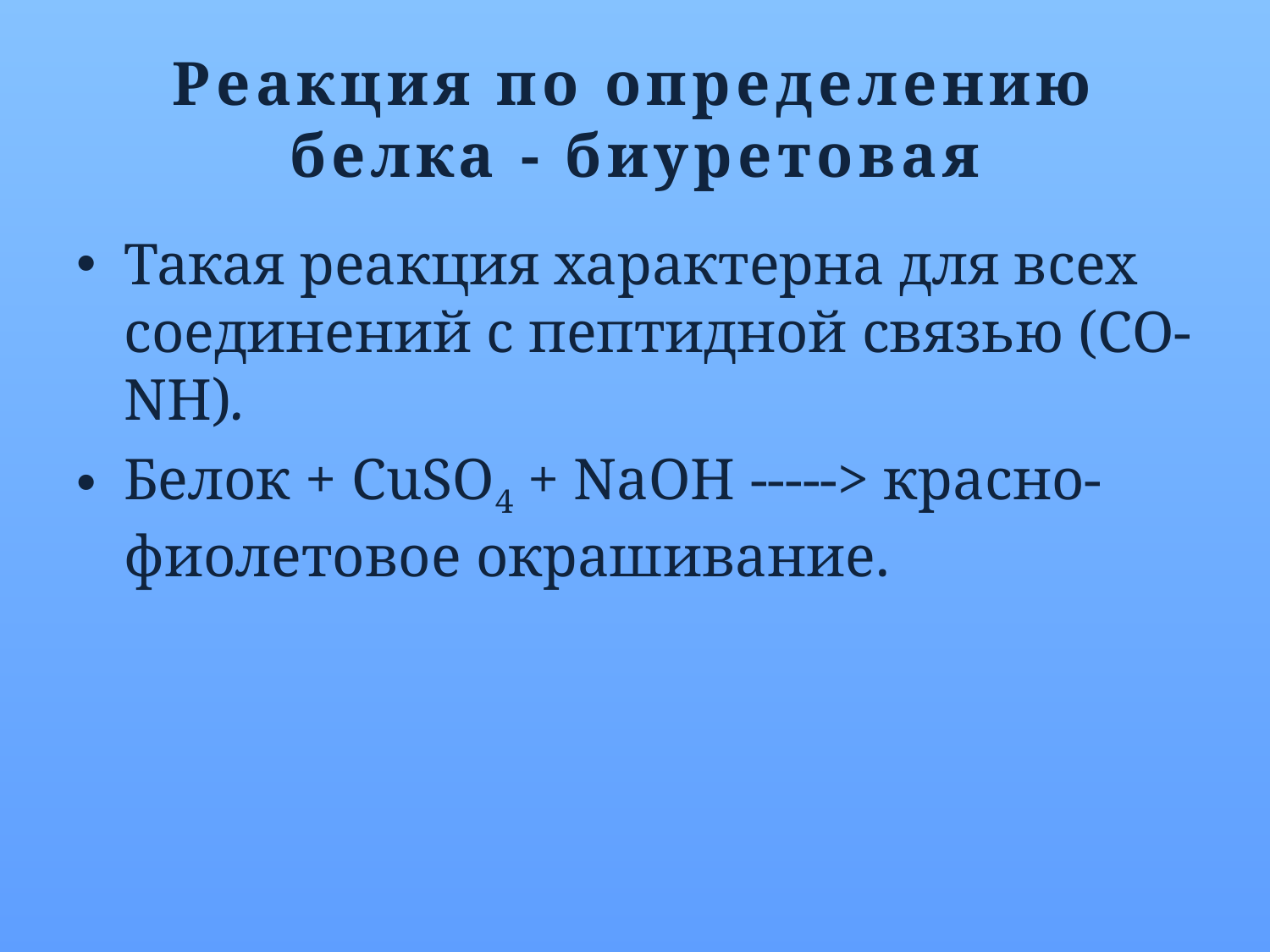

# Реакция по определению белка - биуретовая
Такая реакция характерна для всех соединений с пептидной связью (CO-NH).
Белок + CuSO4 + NaOH -----> красно-фиолетовое окрашивание.